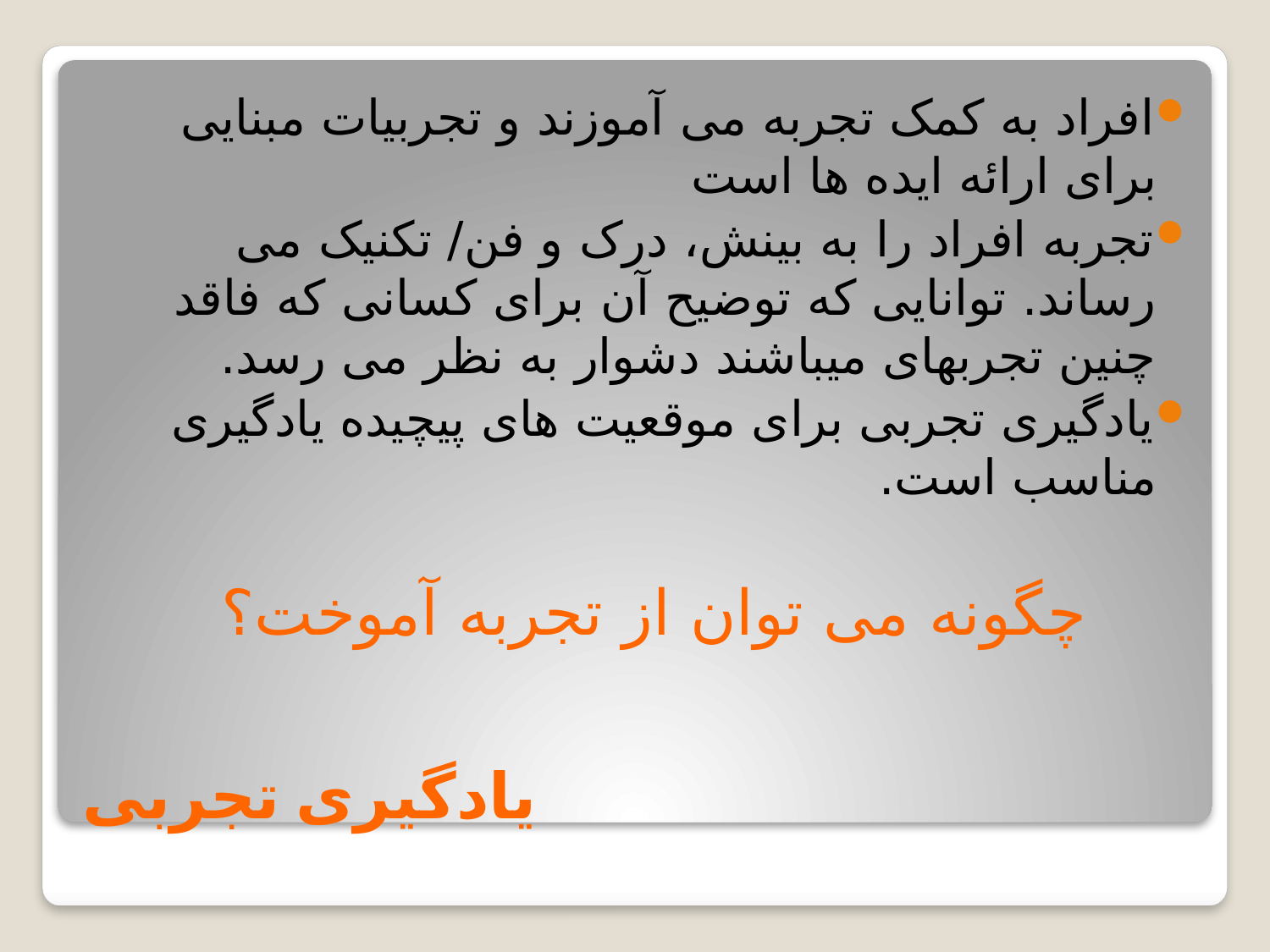

افراد به کمک تجربه می آموزند و تجربیات مبنایی برای ارائه ایده ها است
تجربه افراد را به بینش، درک و فن/ تکنیک می رساند. توانایی که توضیح آن برای کسانی که فاقد چنین تجربه‏ای می‏باشند دشوار به نظر می رسد.
یادگیری تجربی برای موقعیت های پیچیده یادگیری مناسب است.

چگونه می توان از تجربه آموخت؟
# یادگیری تجربی